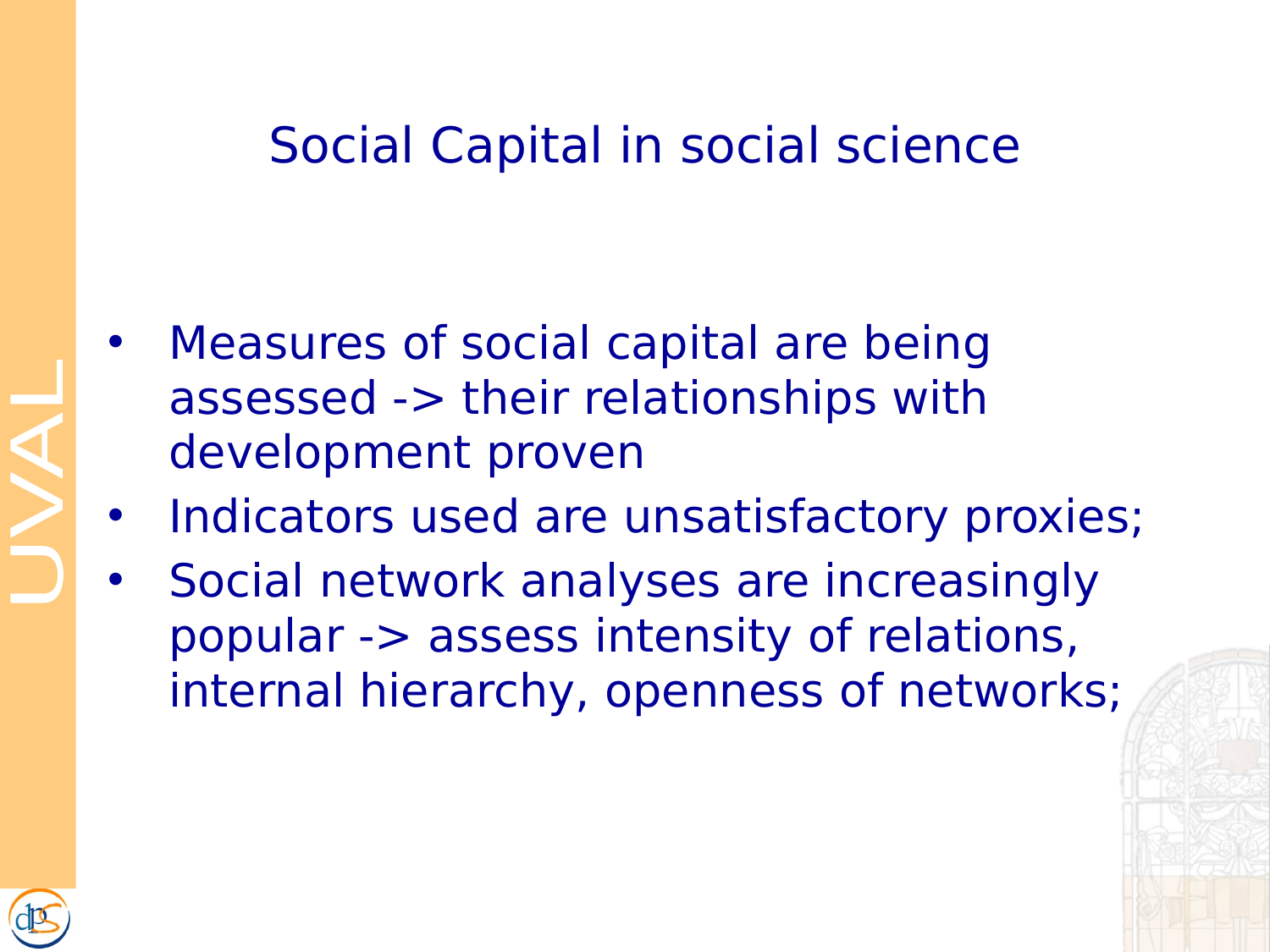

# Social Capital in social science
Measures of social capital are being assessed -> their relationships with development proven
Indicators used are unsatisfactory proxies;
Social network analyses are increasingly popular -> assess intensity of relations, internal hierarchy, openness of networks;